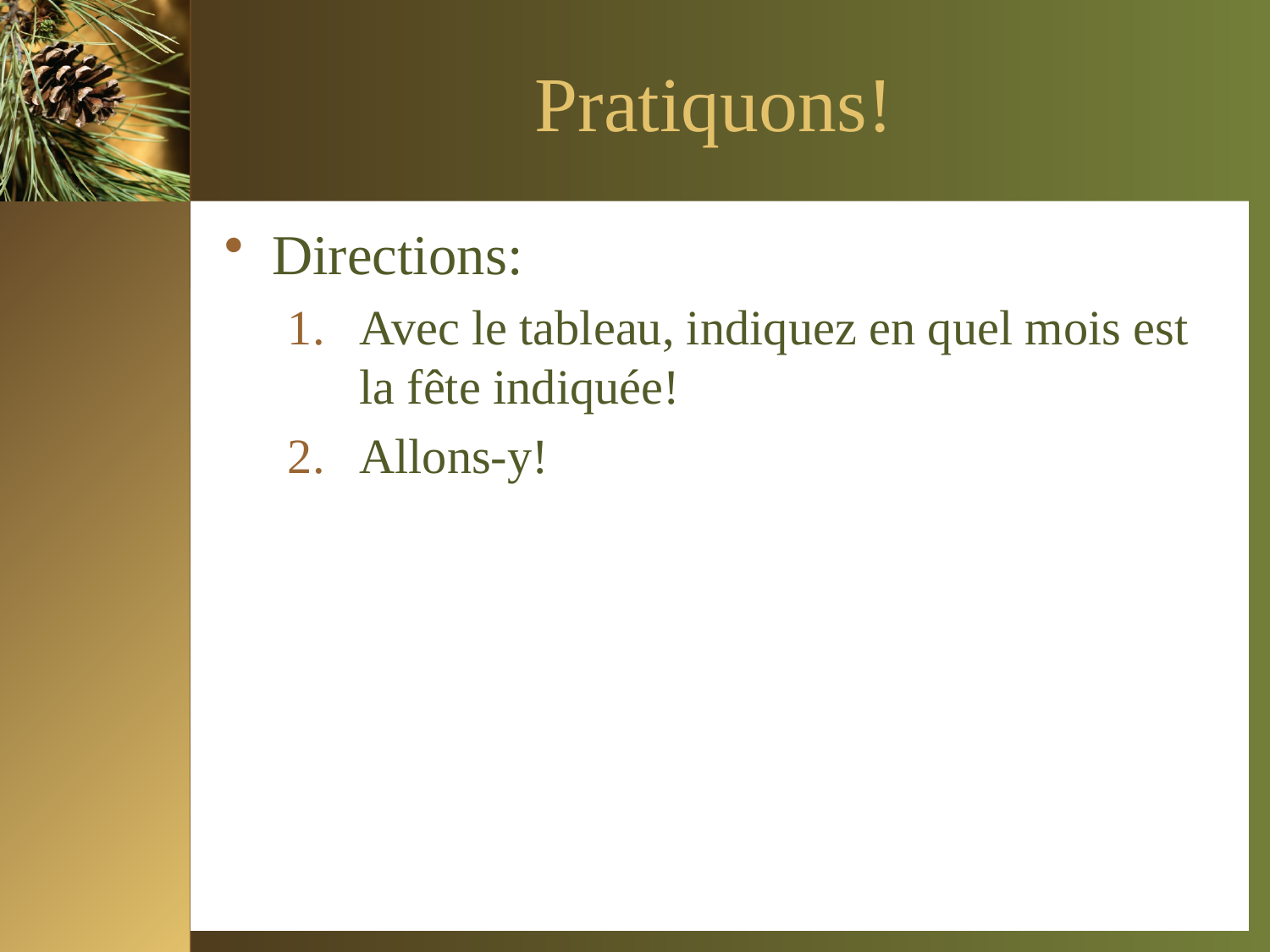

# Pratiquons!
Directions:
Avec le tableau, indiquez en quel mois est la fête indiquée!
Allons-y!